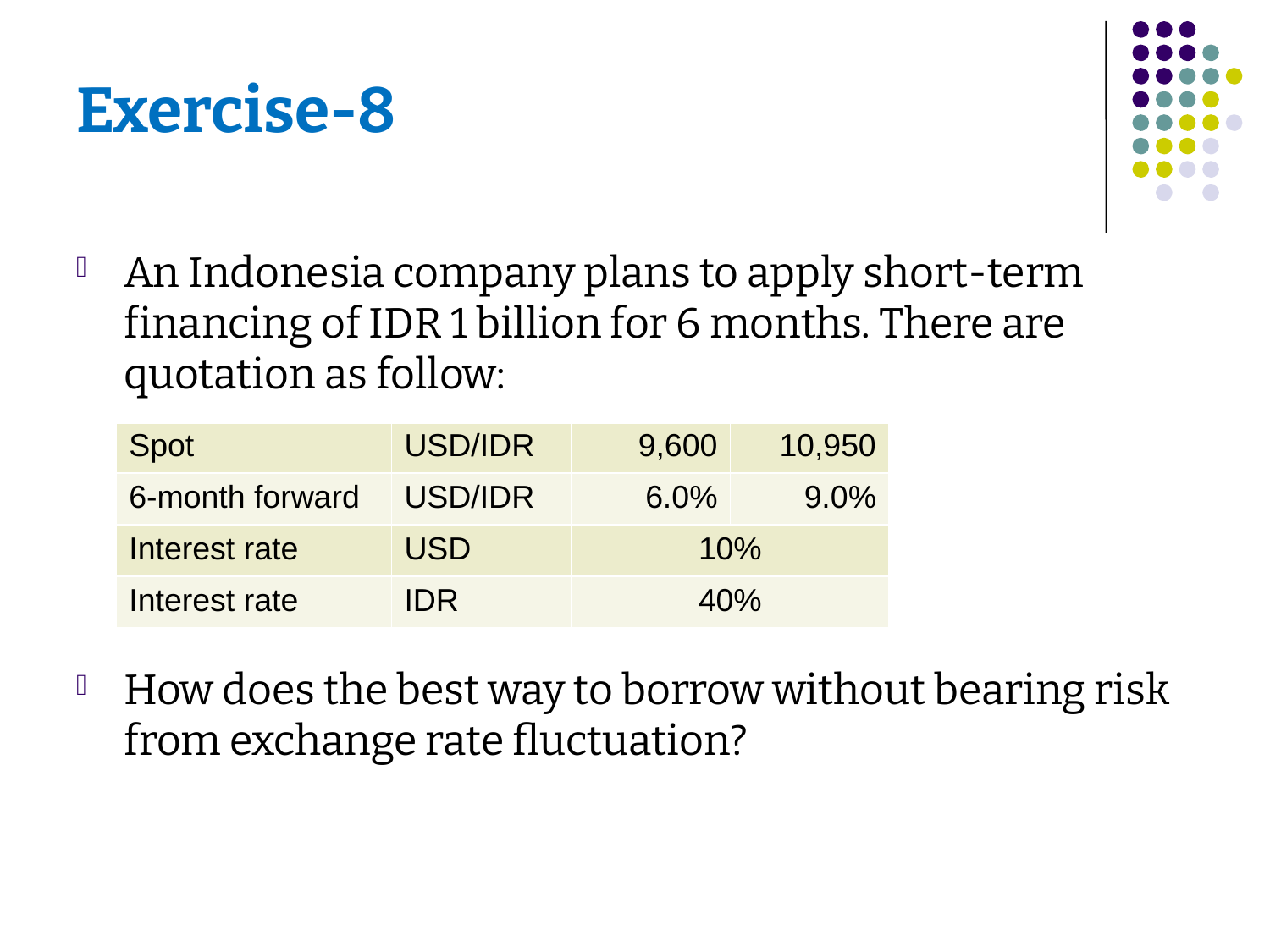

# Exercise-8
An Indonesia company plans to apply short-term financing of IDR 1 billion for 6 months. There are quotation as follow:

How does the best way to borrow without bearing risk from exchange rate fluctuation?
|  |  |  |  |
| --- | --- | --- | --- |
| Spot | USD/IDR | 9,600 | 10,950 |
| 6-month forward | USD/IDR | 6.0% | 9.0% |
| Interest rate | USD | 10% |  |
| Interest rate | IDR | 40% |  |